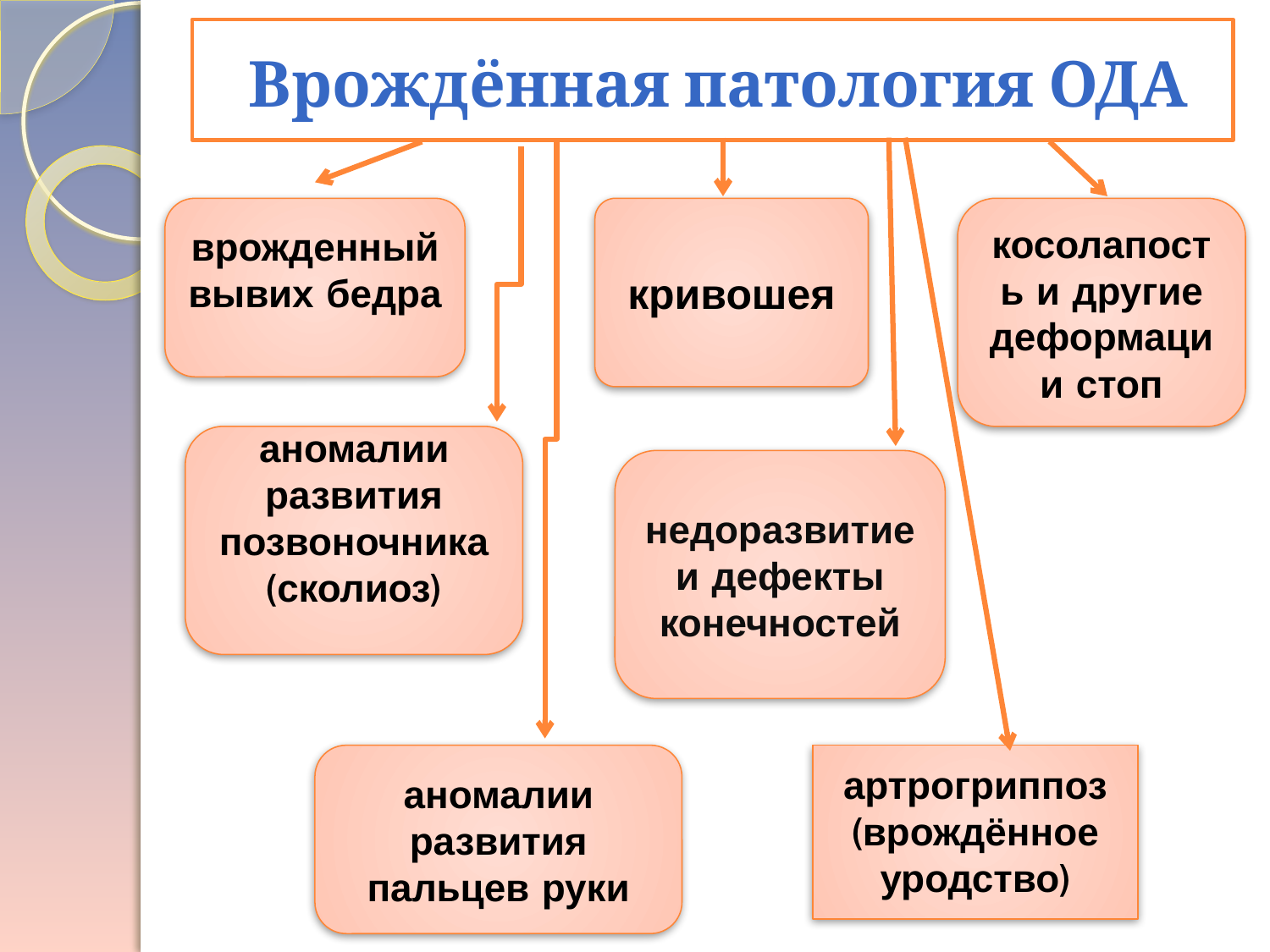

# Врождённая патология ОДА
врожденный вывих бедра

кривошея
косолапость и другие деформации стоп
аномалии развития позвоночника (сколиоз)

недоразвитие и дефекты конечностей

артрогриппоз
(врождённое уродство)

аномалии развития пальцев руки